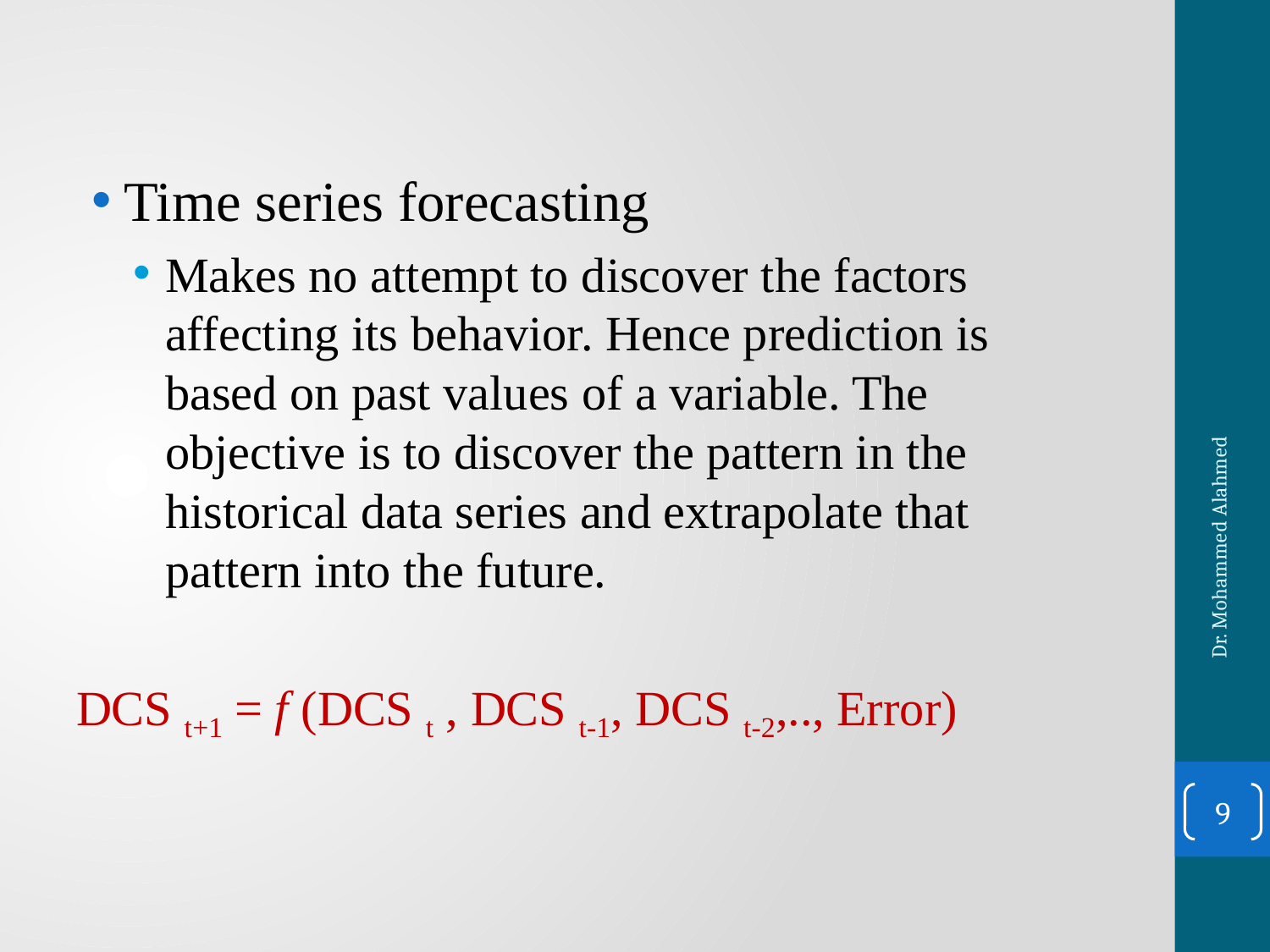

Time series forecasting
Makes no attempt to discover the factors affecting its behavior. Hence prediction is based on past values of a variable. The objective is to discover the pattern in the historical data series and extrapolate that pattern into the future.

DCS t+1 = f (DCS t , DCS t-1, DCS t-2,.., Error)

Dr. Mohammed Alahmed
9